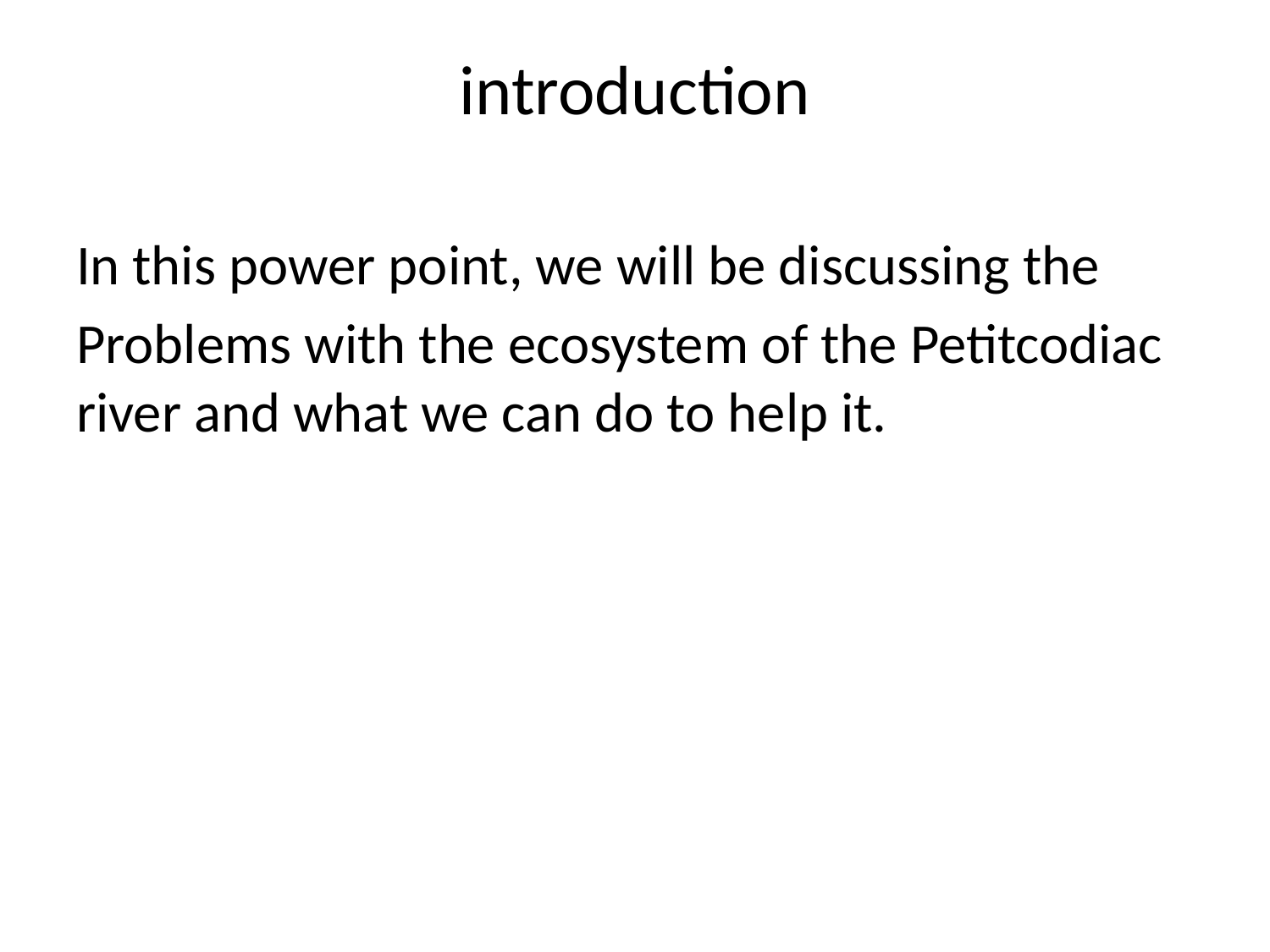

# introduction
In this power point, we will be discussing the
Problems with the ecosystem of the Petitcodiac river and what we can do to help it.